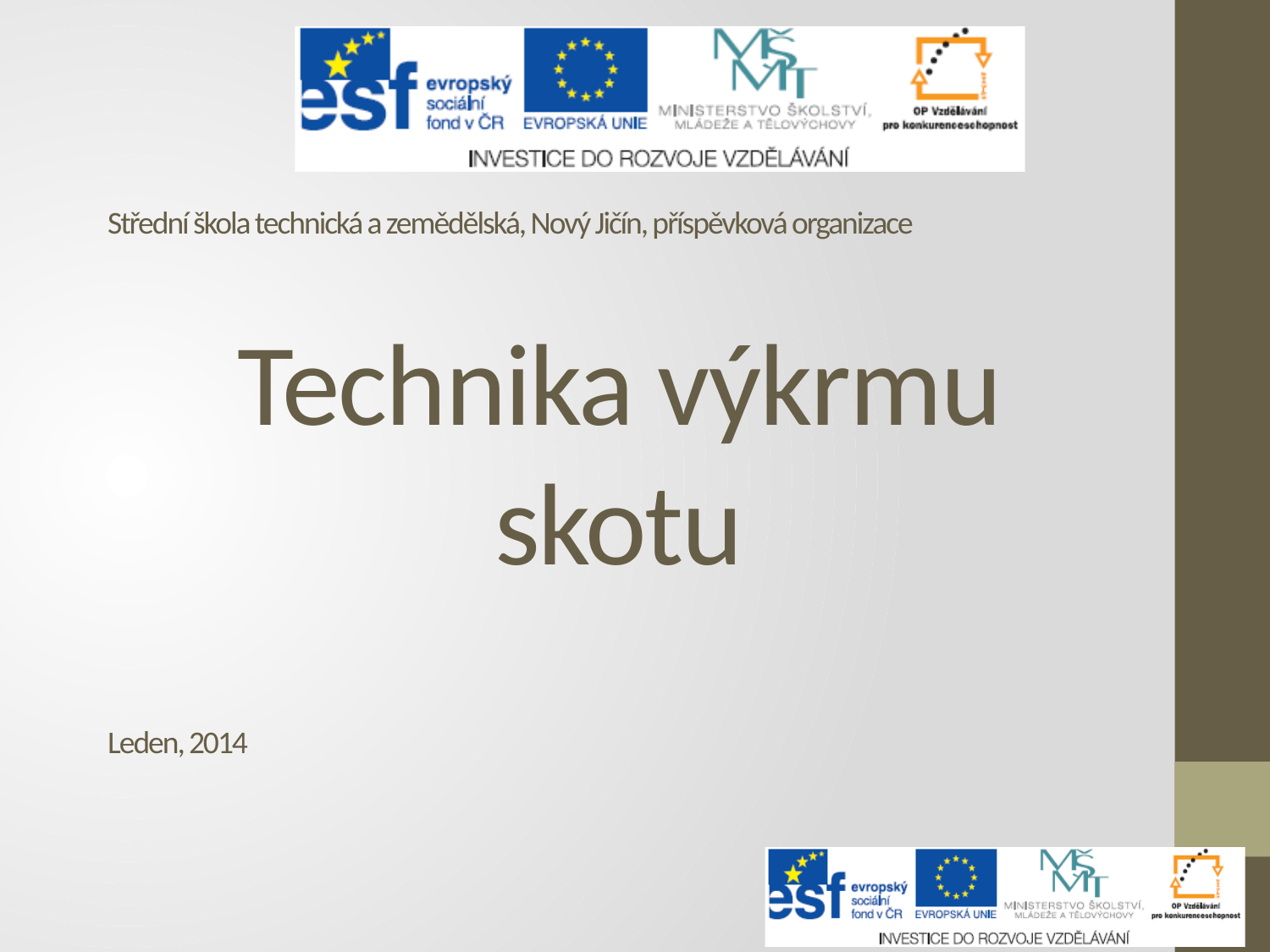

Střední škola technická a zemědělská, Nový Jičín, příspěvková organizace
# Technika výkrmu skotu
Leden, 2014